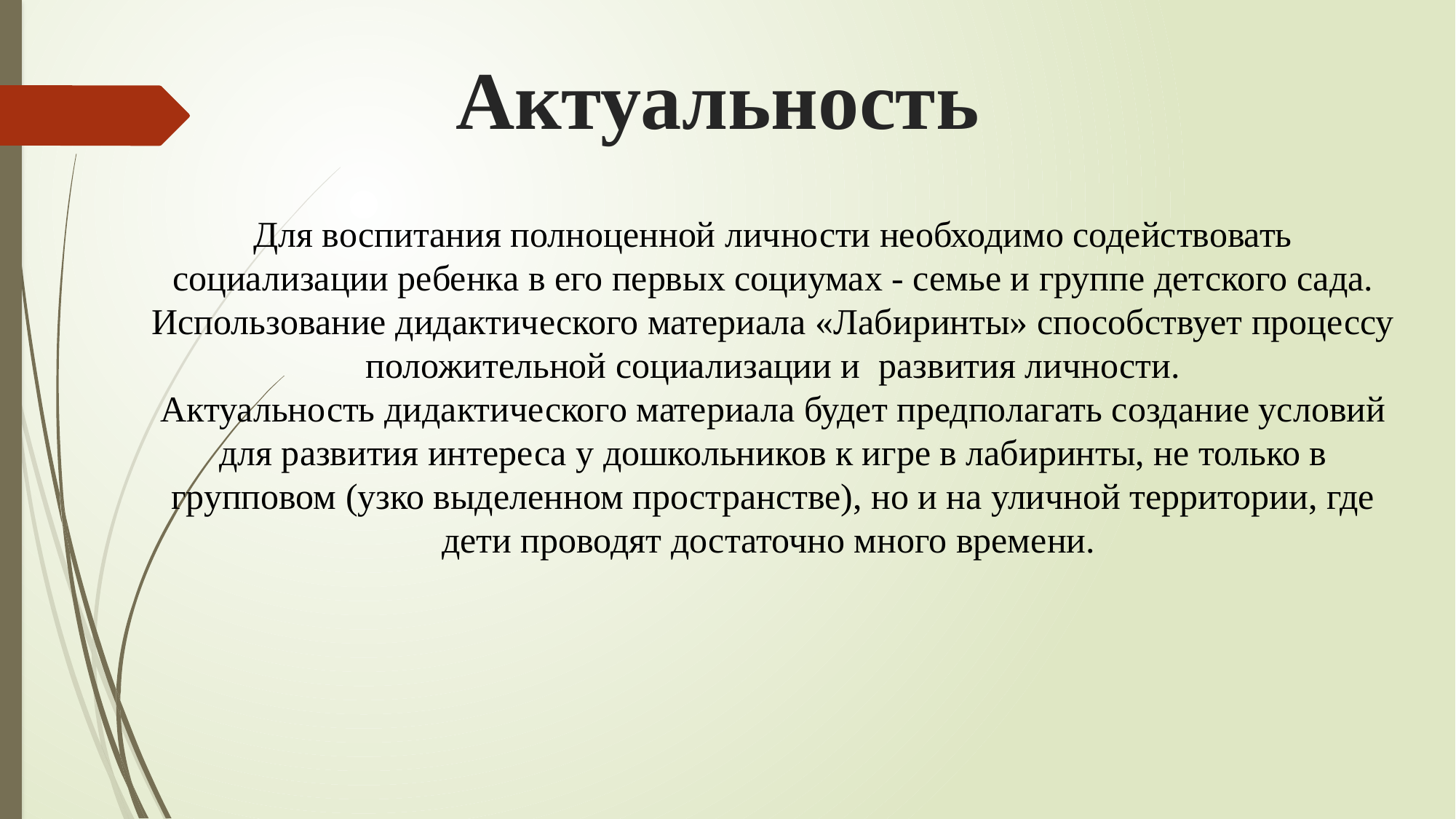

Актуальность
Для воспитания полноценной личности необходимо содействовать социализации ребенка в его первых социумах - семье и группе детского сада. Использование дидактического материала «Лабиринты» способствует процессу положительной социализации и  развития личности.
Актуальность дидактического материала будет предполагать создание условий для развития интереса у дошкольников к игре в лабиринты, не только в групповом (узко выделенном пространстве), но и на уличной территории, где дети проводят достаточно много времени.